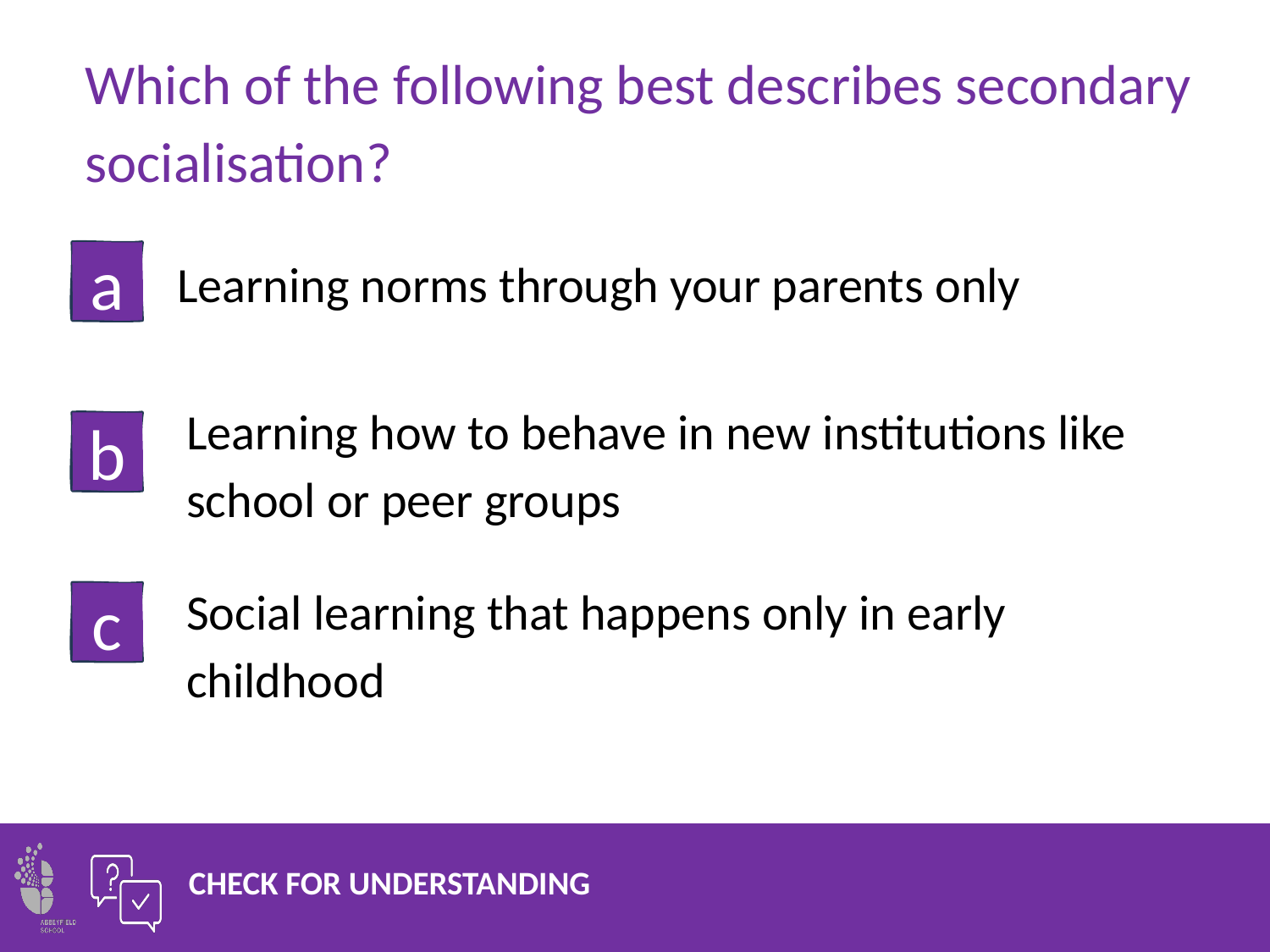

Which of the following best describes secondary socialisation?
a
Learning norms through your parents only
Learning how to behave in new institutions like school or peer groups
b
Social learning that happens only in early childhood
c